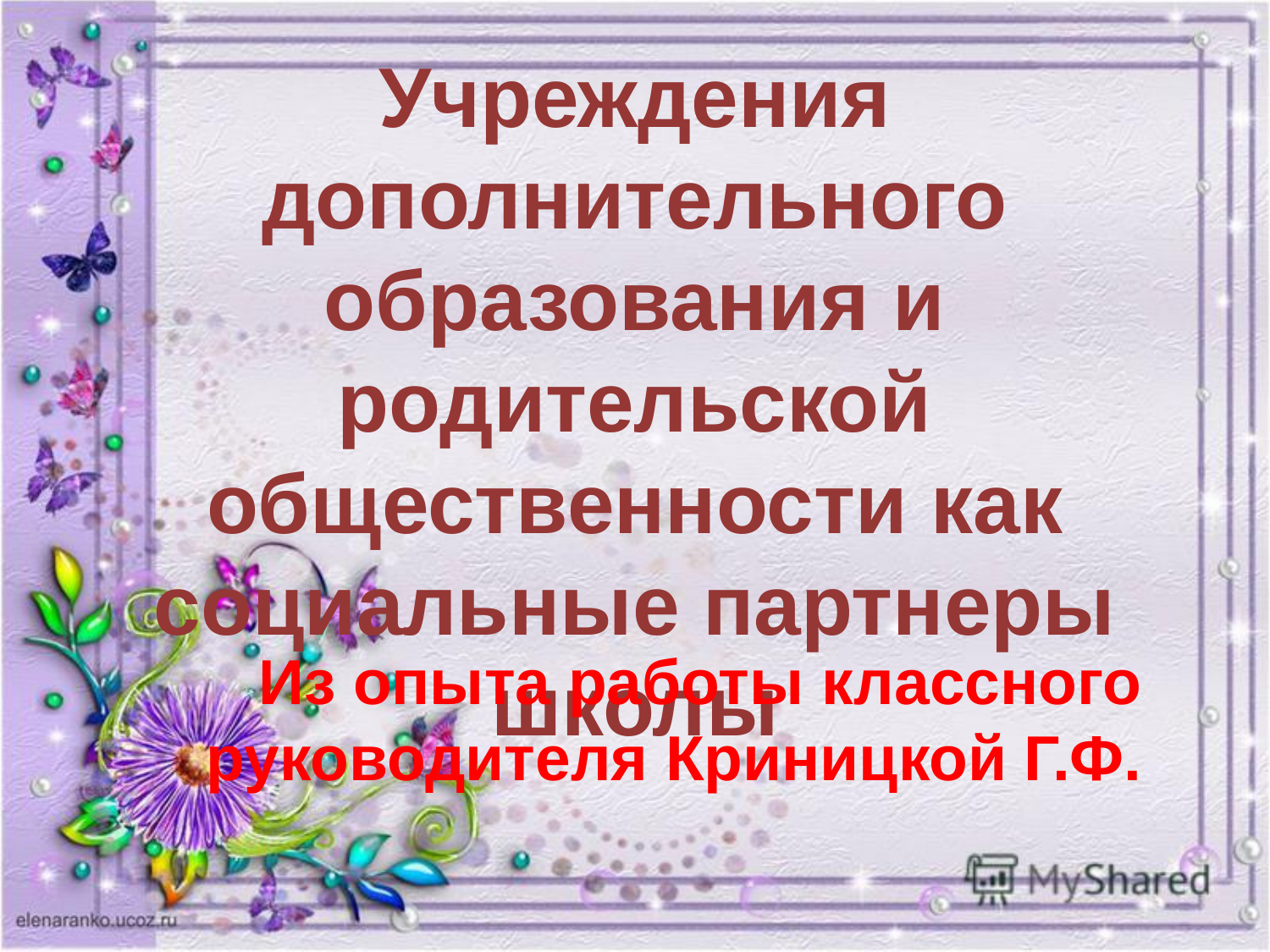

# Учреждения дополнительного образования и родительской общественности как социальные партнеры школы
Из опыта работы классного руководителя Криницкой Г.Ф.